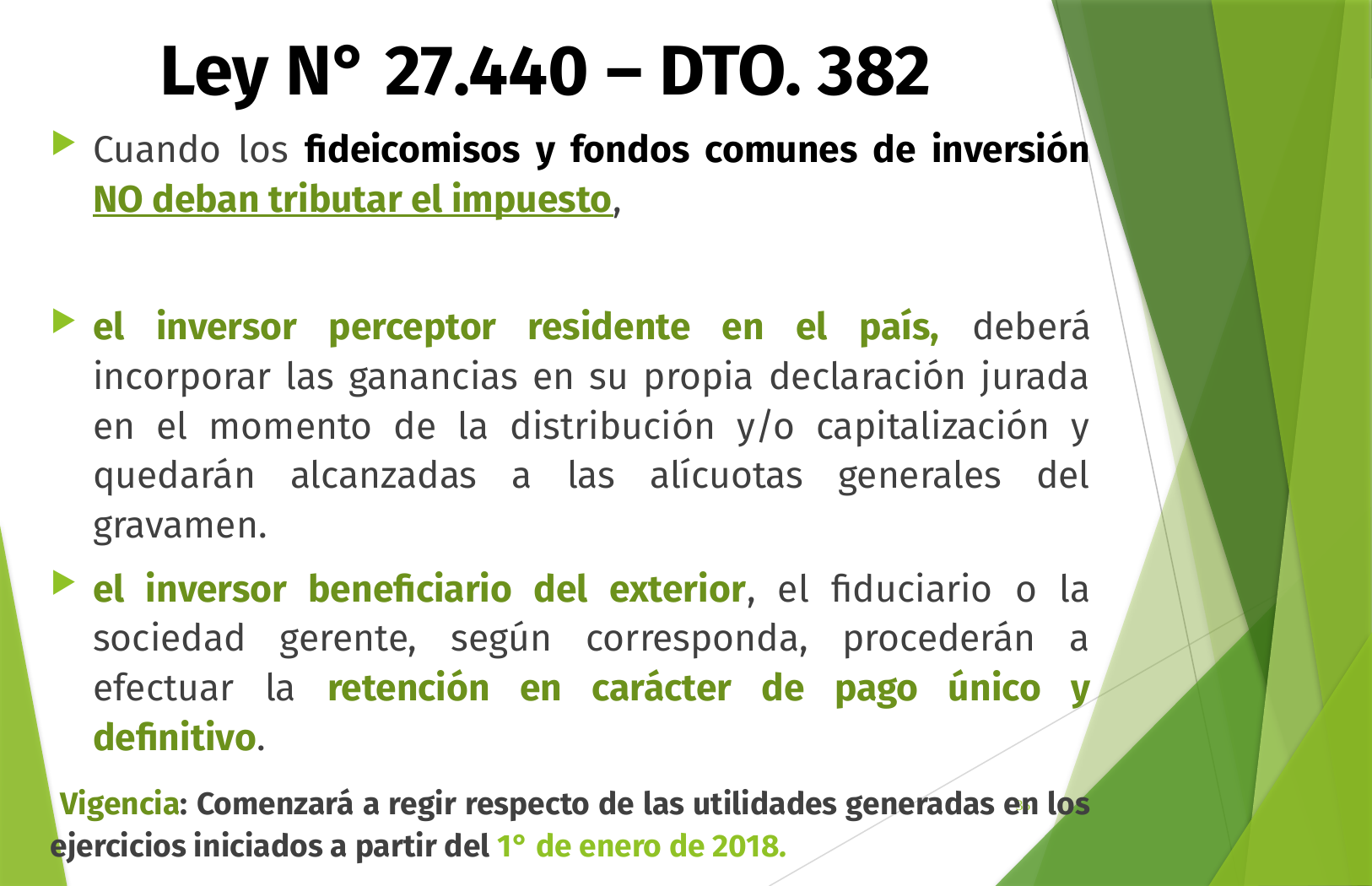

# Ley N° 27.440 – DTO. 382
Cuando los fideicomisos y fondos comunes de inversión NO deban tributar el impuesto,

el inversor perceptor residente en el país, deberá incorporar las ganancias en su propia declaración jurada en el momento de la distribución y/o capitalización y quedarán alcanzadas a las alícuotas generales del gravamen.
el inversor beneficiario del exterior, el fiduciario o la sociedad gerente, según corresponda, procederán a efectuar la retención en carácter de pago único y definitivo.
 Vigencia: Comenzará a regir respecto de las utilidades generadas en los ejercicios iniciados a partir del 1° de enero de 2018.

35